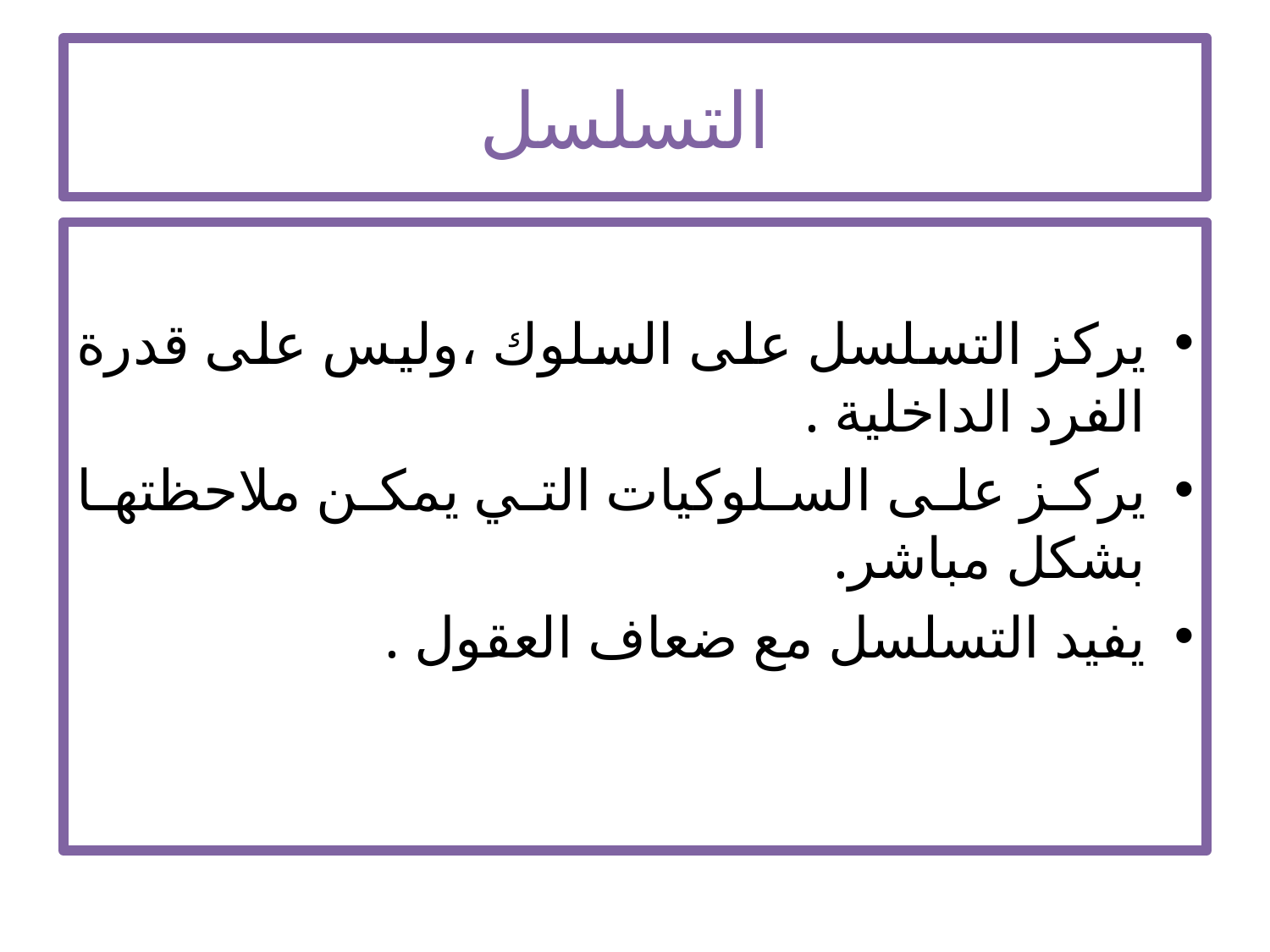

# التسلسل

يركز التسلسل على السلوك ،وليس على قدرة الفرد الداخلية .
يركز على السلوكيات التي يمكن ملاحظتها بشكل مباشر.
يفيد التسلسل مع ضعاف العقول .